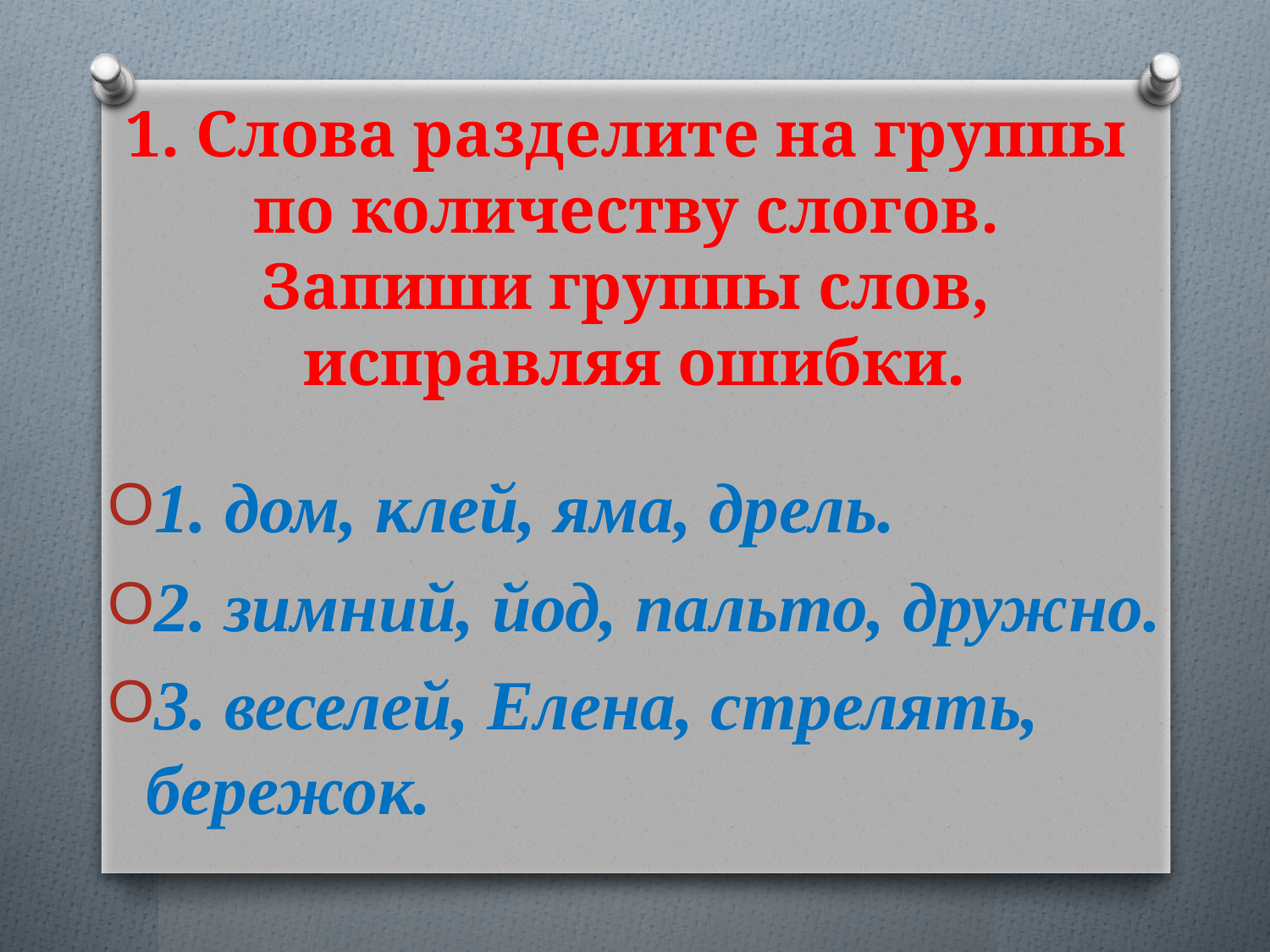

# 1. Слова разделите на группы по количеству слогов. Запиши группы слов, исправляя ошибки.
1. дом, клей, яма, дрель.
2. зимний, йод, пальто, дружно.
3. веселей, Елена, стрелять, 	бережок.